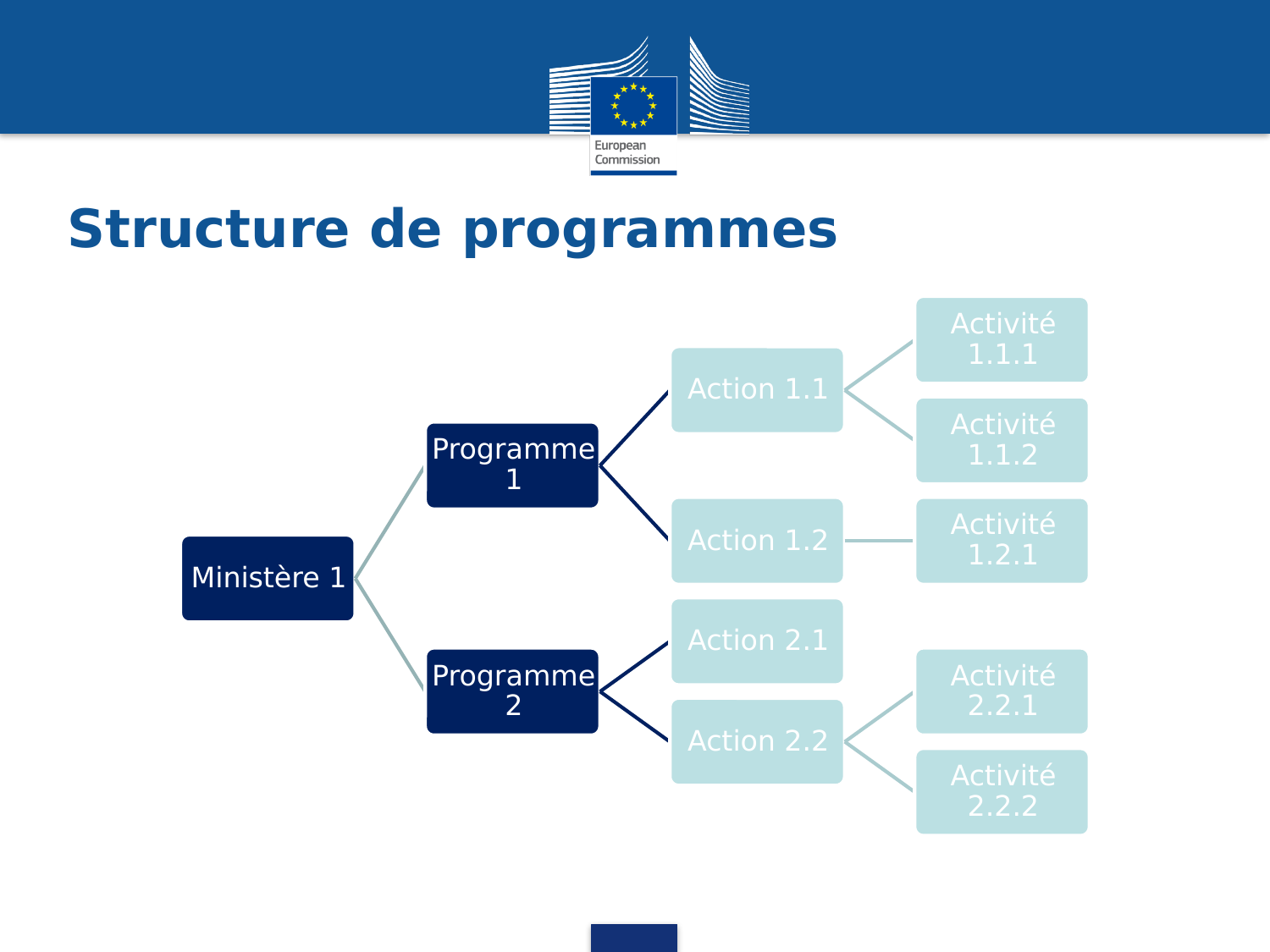

# Structure de programmes
Ministère 1

Programme 1

Action 1.1

Activité 1.1.1

Activité 1.1.2

Action 1.2

Activité 1.2.1

Programme 2

Action 2.1

Action 2.2

Activité 2.2.1

Activité 2.2.2